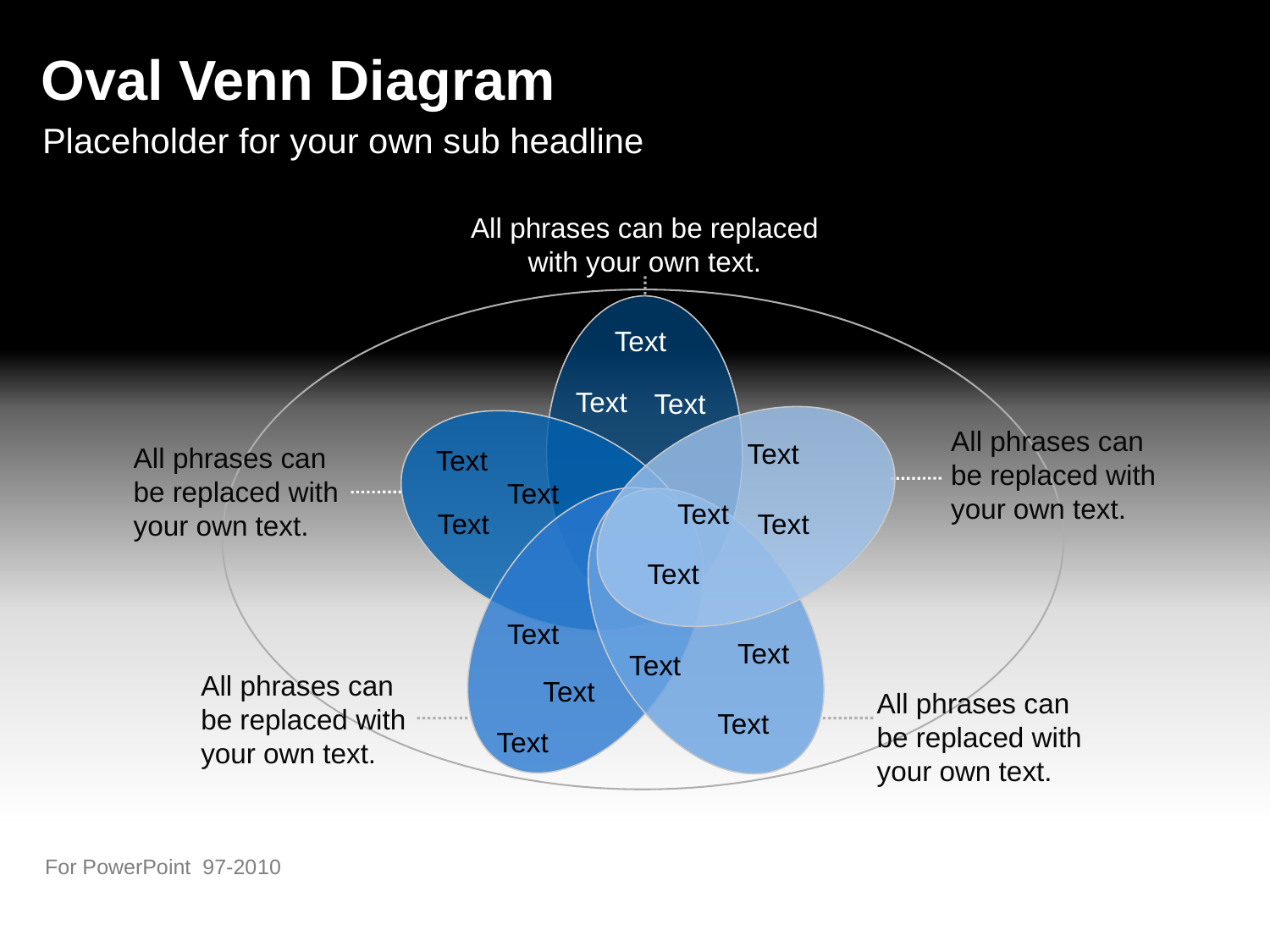

Oval Venn Diagram
Placeholder for your own sub headline
All phrases can be replaced with your own text.

Text
Text
Text
Text
Text
Text
Text
Text
Text
Text
Text
Text
Text
Text
Text
Text

All phrases can be replaced with your own text.
All phrases can be replaced with your own text.

All phrases can be replaced with your own text.
All phrases can be replaced with your own text.

For PowerPoint  97-2010